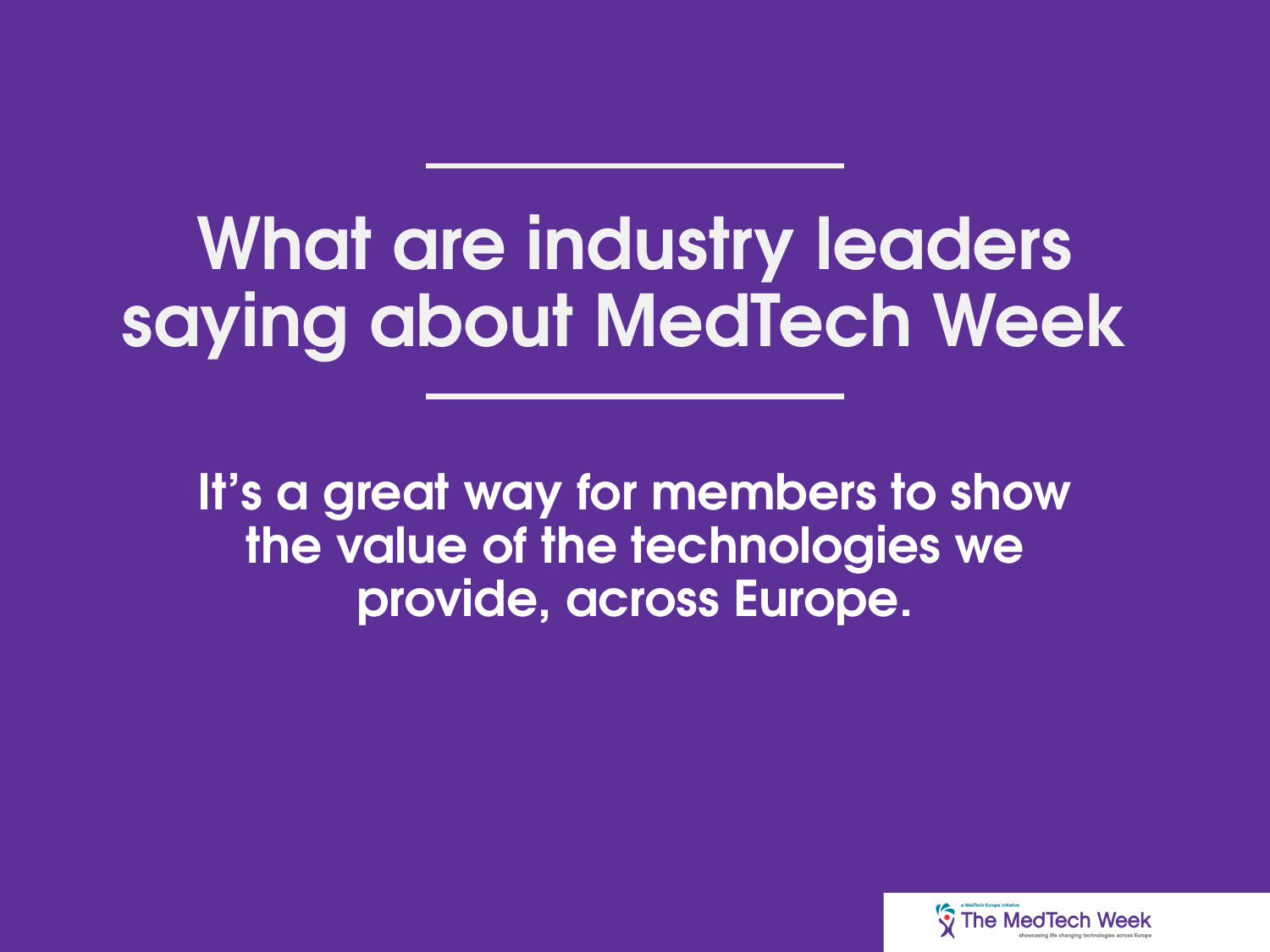

What are industry leaders saying about MedTech Week
It’s a great way for members to show the value of the technologies we provide, across Europe.